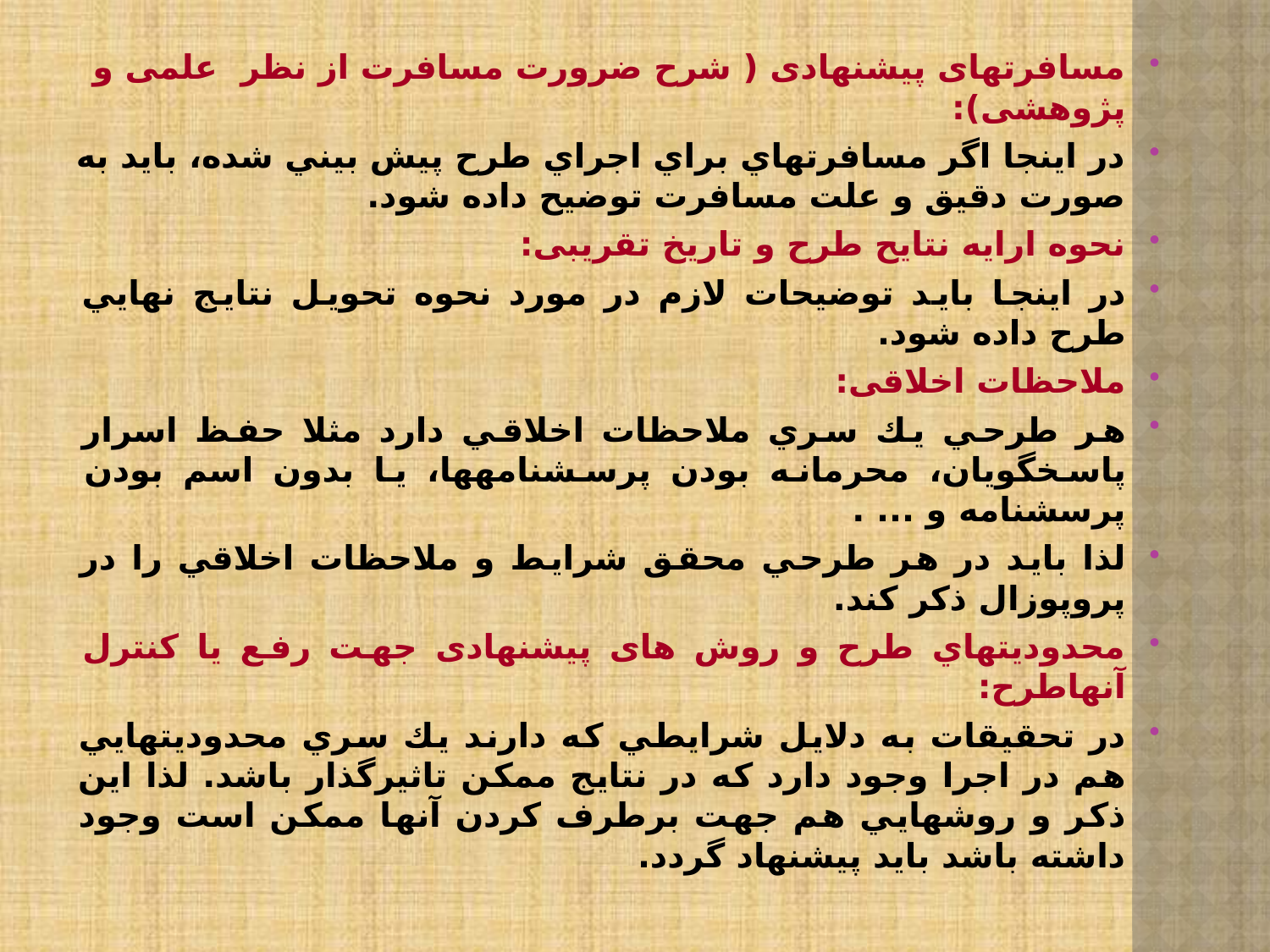

مسافرتهای پیشنهادی ( شرح ضرورت مسافرت از نظر  علمی و پژوهشی):
در اينجا اگر مسافرت‏هاي براي اجراي طرح پيش بيني شده، بايد به صورت دقيق و علت مسافرت توضيح داده شود.
نحوه ارایه نتایح طرح و تاریخ تقریبی:
در اينجا بايد توضيحات لازم در مورد نحوه تحويل نتايج نهايي طرح داده شود.
ملاحظات اخلاقی:
هر طرحي يك سري ملاحظات اخلاقي دارد مثلا حفظ اسرار پاسخگويان، محرمانه بودن پرسشنامه‏ها، يا بدون اسم بودن پرسشنامه و ... .
لذا بايد در هر طرحي محقق شرايط و ملاحظات اخلاقي را در پروپوزال ذكر كند.
محدوديت‏هاي طرح و روش های پیشنهادی جهت رفع یا کنترل آنهاطرح:
در تحقيقات به دلايل شرايطي كه دارند يك سري محدوديت‏هايي هم در اجرا وجود دارد كه در نتايج ممكن تاثيرگذار باشد. لذا اين ذكر و روش‏هايي هم جهت برطرف كردن آنها ممكن است وجود داشته باشد بايد پيشنهاد گردد.